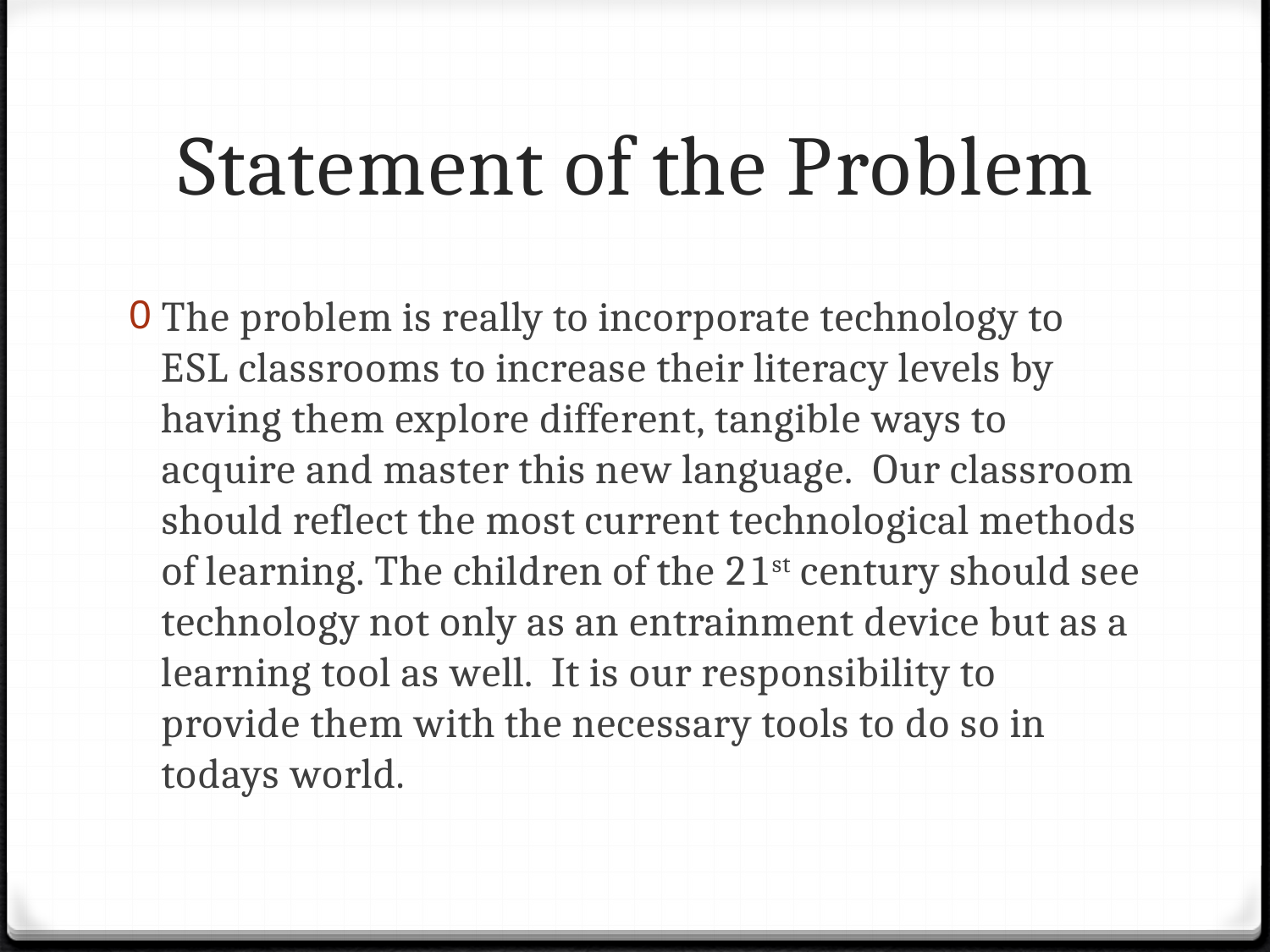

# Statement of the Problem
The problem is really to incorporate technology to ESL classrooms to increase their literacy levels by having them explore different, tangible ways to acquire and master this new language.  Our classroom should reflect the most current technological methods of learning. The children of the 21st century should see technology not only as an entrainment device but as a learning tool as well.  It is our responsibility to provide them with the necessary tools to do so in todays world.